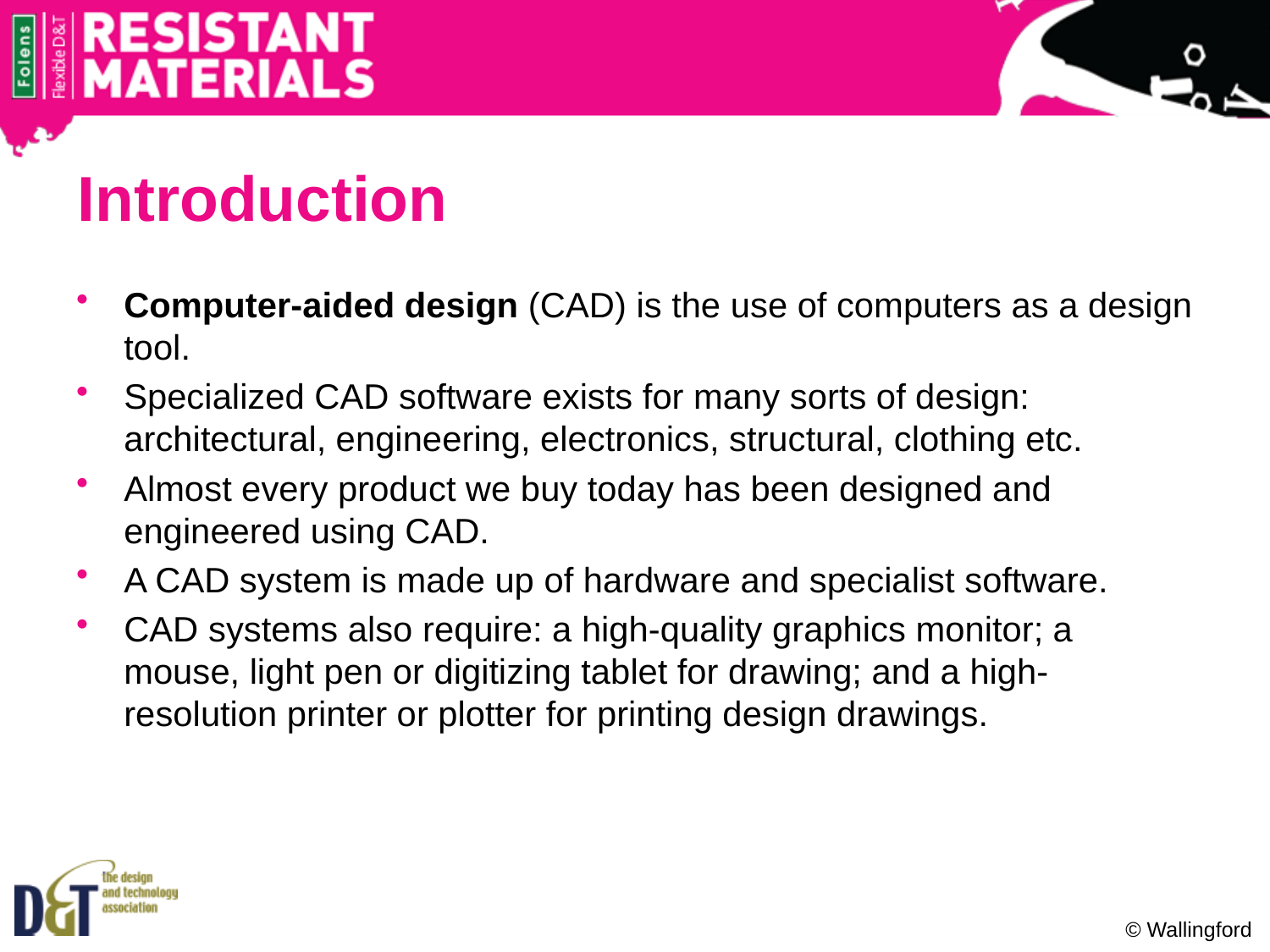

# Introduction
Computer-aided design (CAD) is the use of computers as a design tool.
Specialized CAD software exists for many sorts of design: architectural, engineering, electronics, structural, clothing etc.
Almost every product we buy today has been designed and engineered using CAD.
A CAD system is made up of hardware and specialist software.
CAD systems also require: a high-quality graphics monitor; a mouse, light pen or digitizing tablet for drawing; and a high-resolution printer or plotter for printing design drawings.
© Wallingford